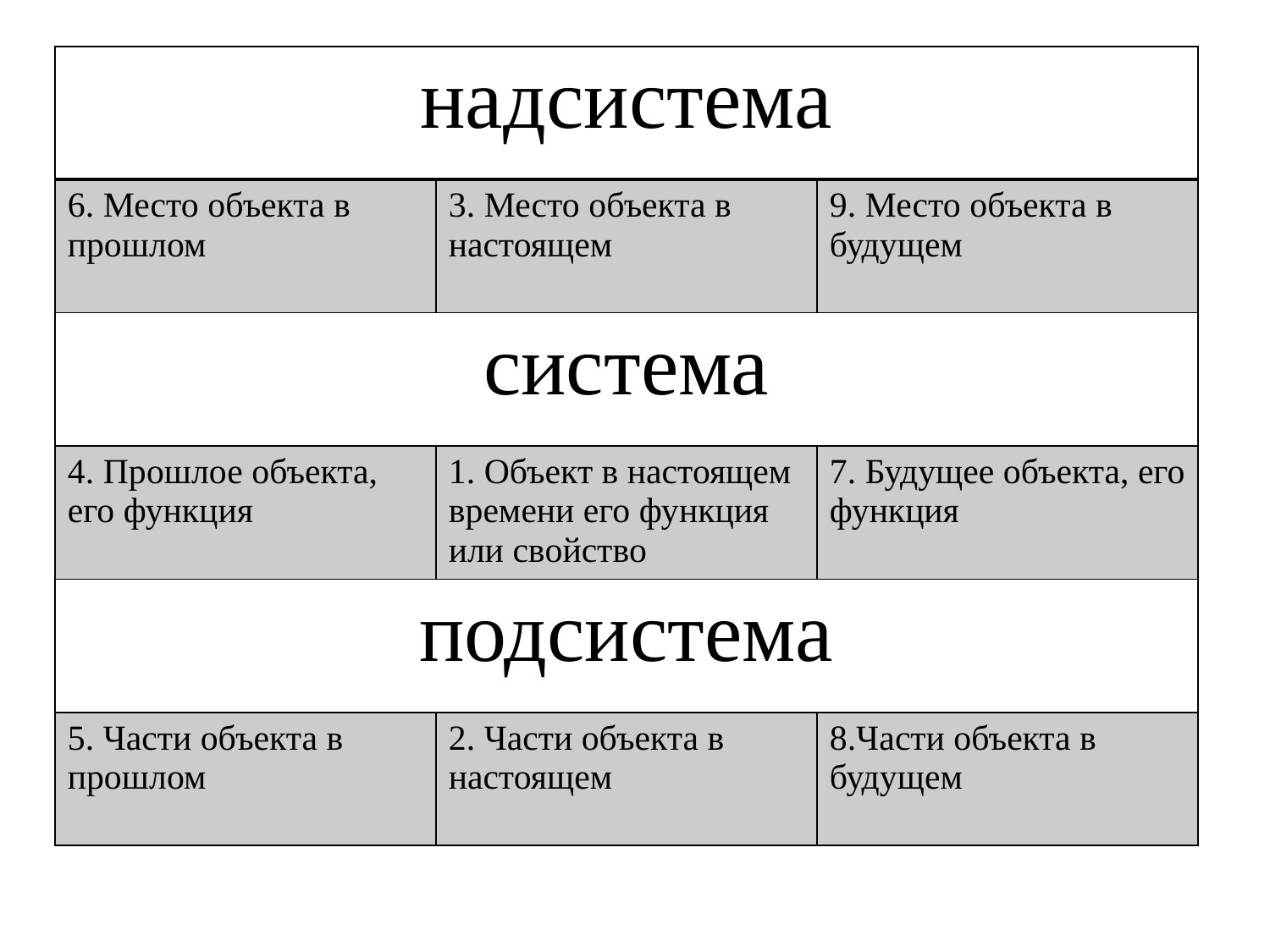

| надсистема |  |  |
| --- | --- | --- |
| 6. Место объекта в прошлом | 3. Место объекта в настоящем | 9. Место объекта в будущем |
| система |  |  |
| 4. Прошлое объекта, его функция | 1. Объект в настоящем времени его функция или свойство | 7. Будущее объекта, его функция |
| подсистема |  |  |
| 5. Части объекта в прошлом | 2. Части объекта в настоящем | 8.Части объекта в будущем |